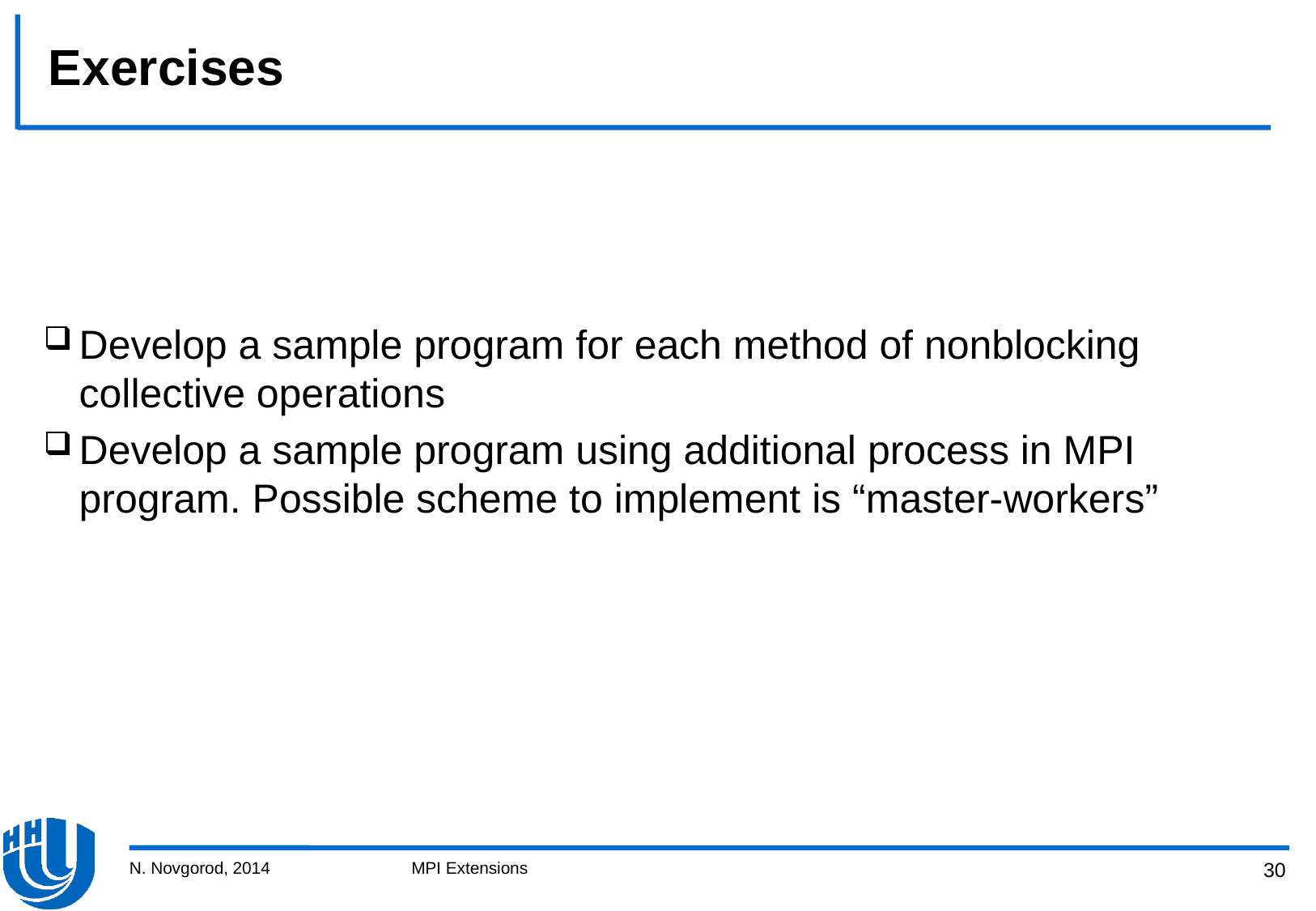

# Exercises

Develop a sample program for each method of nonblocking collective operations
Develop a sample program using additional process in MPI program. Possible scheme to implement is “master-workers”

N. Novgorod, 2014
MPI Extensions
30